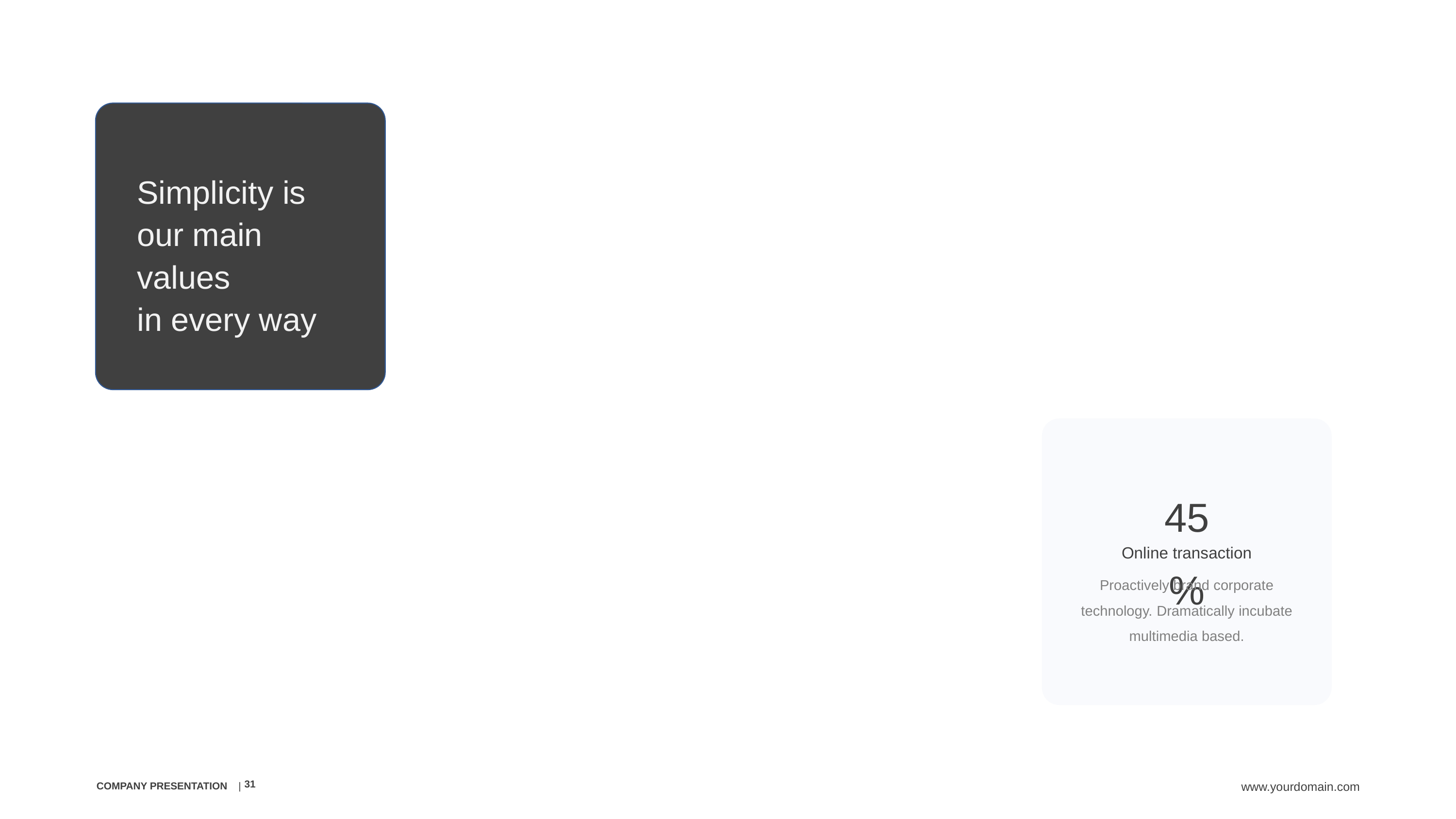

Simplicity is
our main values
in every way

45%
Online transaction
Proactively brand corporate technology. Dramatically incubate multimedia based.